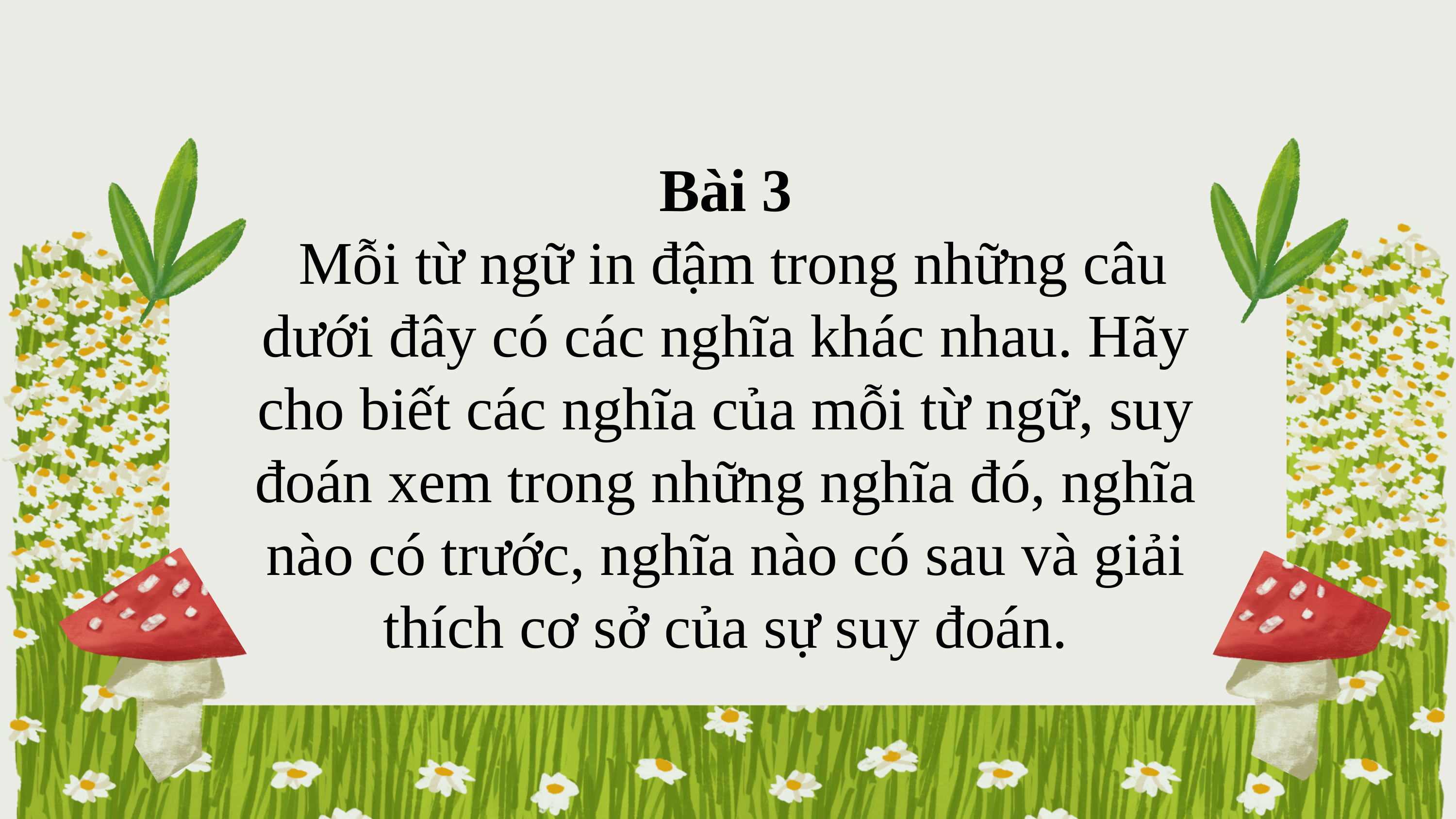

Bài 3
 Mỗi từ ngữ in đậm trong những câu dưới đây có các nghĩa khác nhau. Hãy cho biết các nghĩa của mỗi từ ngữ, suy đoán xem trong những nghĩa đó, nghĩa nào có trước, nghĩa nào có sau và giải thích cơ sở của sự suy đoán.